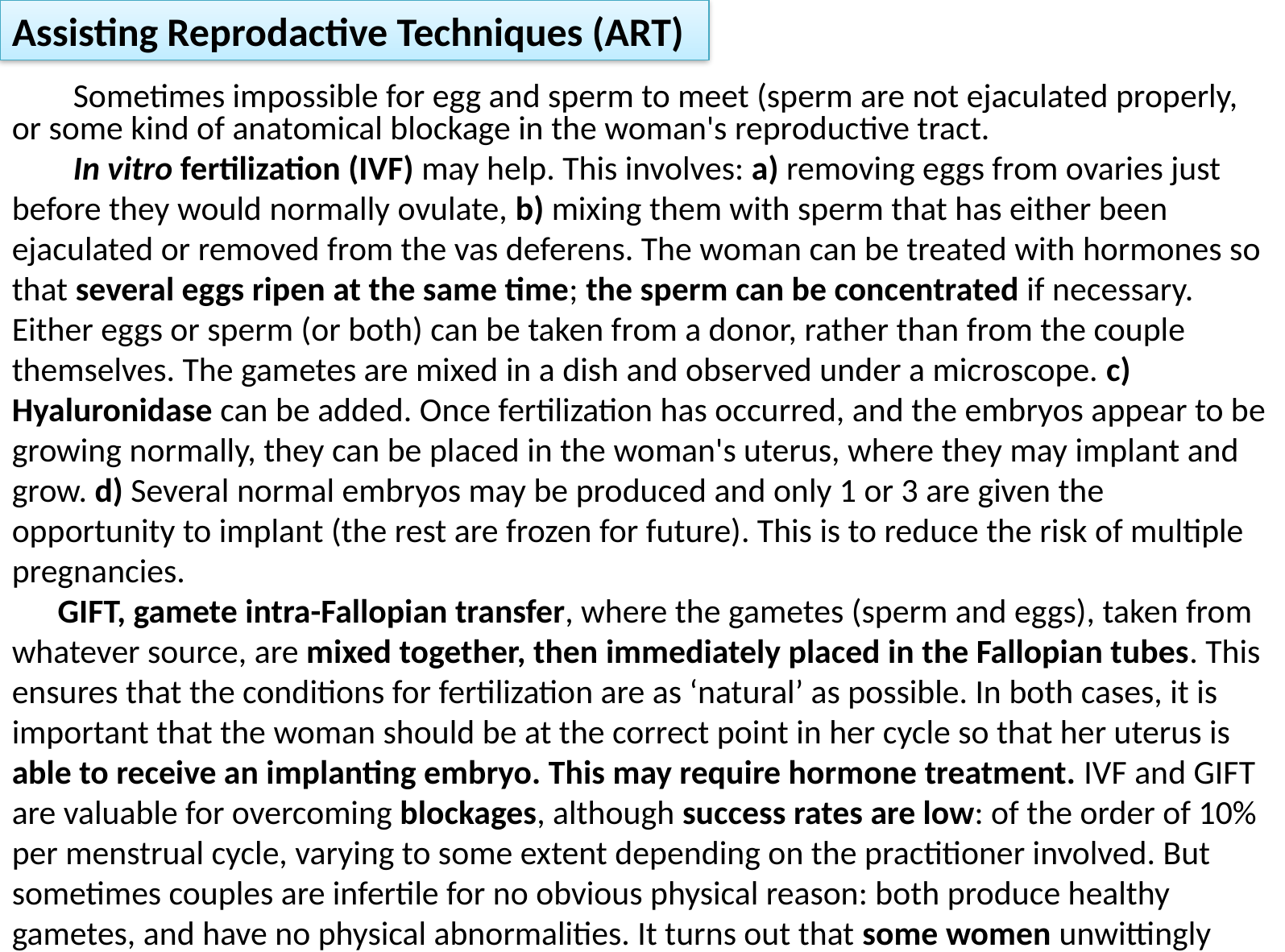

Assisting Reprodactive Techniques (ART)
        Sometimes impossible for egg and sperm to meet (sperm are not ejaculated properly, or some kind of anatomical blockage in the woman's reproductive tract.
        In vitro fertilization (IVF) may help. This involves: a) removing eggs from ovaries just before they would normally ovulate, b) mixing them with sperm that has either been ejaculated or removed from the vas deferens. The woman can be treated with hormones so that several eggs ripen at the same time; the sperm can be concentrated if necessary. Either eggs or sperm (or both) can be taken from a donor, rather than from the couple themselves. The gametes are mixed in a dish and observed under a microscope. c) Hyaluronidase can be added. Once fertilization has occurred, and the embryos appear to be growing normally, they can be placed in the woman's uterus, where they may implant and grow. d) Several normal embryos may be produced and only 1 or 3 are given the opportunity to implant (the rest are frozen for future). This is to reduce the risk of multiple pregnancies.
      GIFT, gamete intra-Fallopian transfer, where the gametes (sperm and eggs), taken from whatever source, are mixed together, then immediately placed in the Fallopian tubes. This ensures that the conditions for fertilization are as ‘natural’ as possible. In both cases, it is important that the woman should be at the correct point in her cycle so that her uterus is able to receive an implanting embryo. This may require hormone treatment. IVF and GIFT are valuable for overcoming blockages, although success rates are low: of the order of 10% per menstrual cycle, varying to some extent depending on the practitioner involved. But sometimes couples are infertile for no obvious physical reason: both produce healthy gametes, and have no physical abnormalities. It turns out that some women unwittingly produce antibodies that interfere with their partner's sperm, and prevent their survival.